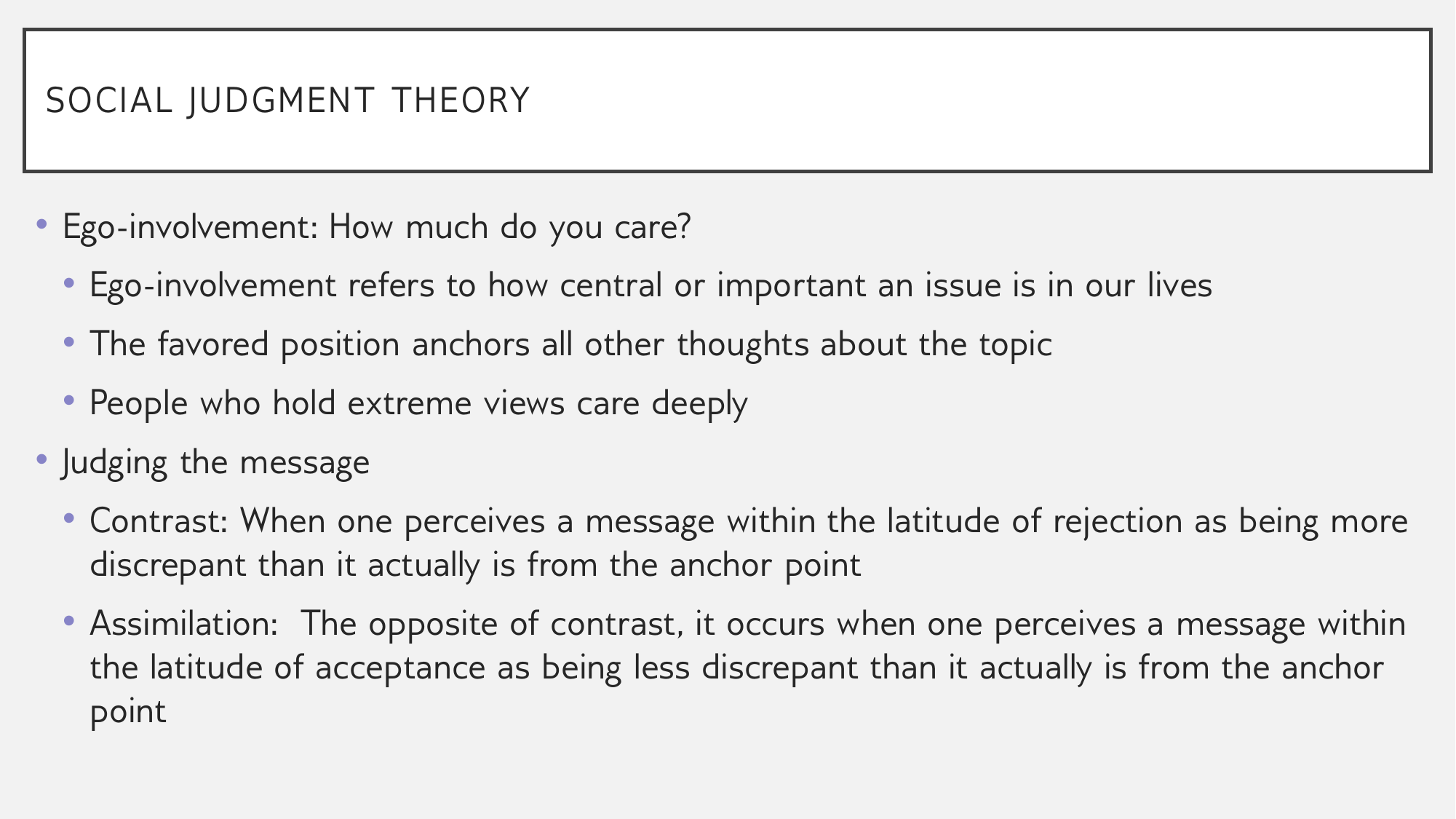

# Social Judgment ThEory
Ego-involvement: How much do you care?
Ego-involvement refers to how central or important an issue is in our lives
The favored position anchors all other thoughts about the topic
People who hold extreme views care deeply
Judging the message
Contrast: When one perceives a message within the latitude of rejection as being more discrepant than it actually is from the anchor point
Assimilation:  The opposite of contrast, it occurs when one perceives a message within the latitude of acceptance as being less discrepant than it actually is from the anchor point